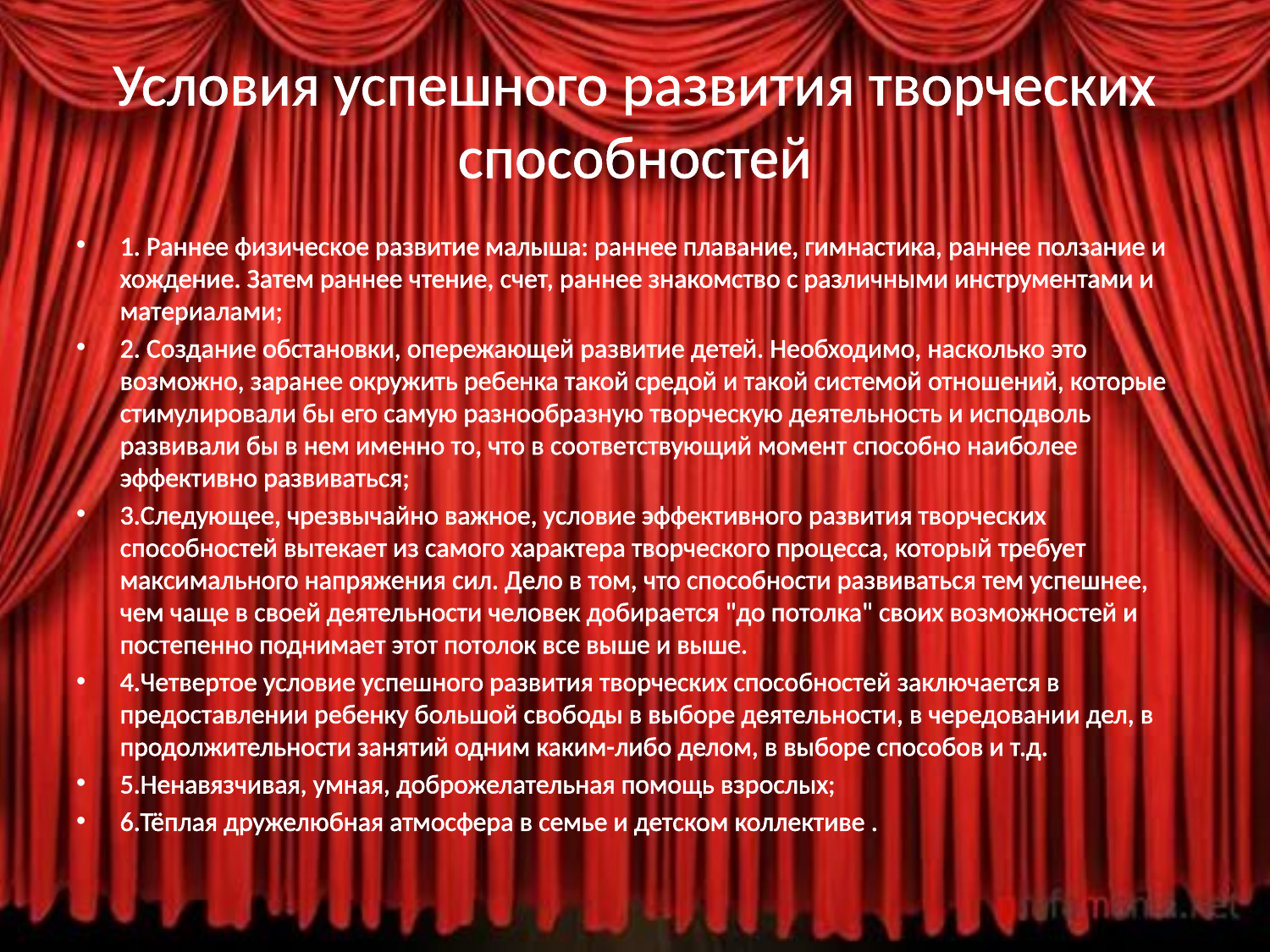

# Условия успешного развития творческих способностей
1. Раннее физическое развитие малыша: раннее плавание, гимнастика, раннее ползание и хождение. Затем раннее чтение, счет, раннее знакомство с различными инструментами и материалами;
2. Создание обстановки, опережающей развитие детей. Необходимо, насколько это возможно, заранее окружить ребенка такой средой и такой системой отношений, которые стимулировали бы его самую разнообразную творческую деятельность и исподволь развивали бы в нем именно то, что в соответствующий момент способно наиболее эффективно развиваться;
3.Следующее, чрезвычайно важное, условие эффективного развития творческих способностей вытекает из самого характера творческого процесса, который требует максимального напряжения сил. Дело в том, что способности развиваться тем успешнее, чем чаще в своей деятельности человек добирается "до потолка" своих возможностей и постепенно поднимает этот потолок все выше и выше.
4.Четвертое условие успешного развития творческих способностей заключается в предоставлении ребенку большой свободы в выборе деятельности, в чередовании дел, в продолжительности занятий одним каким-либо делом, в выборе способов и т.д.
5.Ненавязчивая, умная, доброжелательная помощь взрослых;
6.Тёплая дружелюбная атмосфера в семье и детском коллективе .